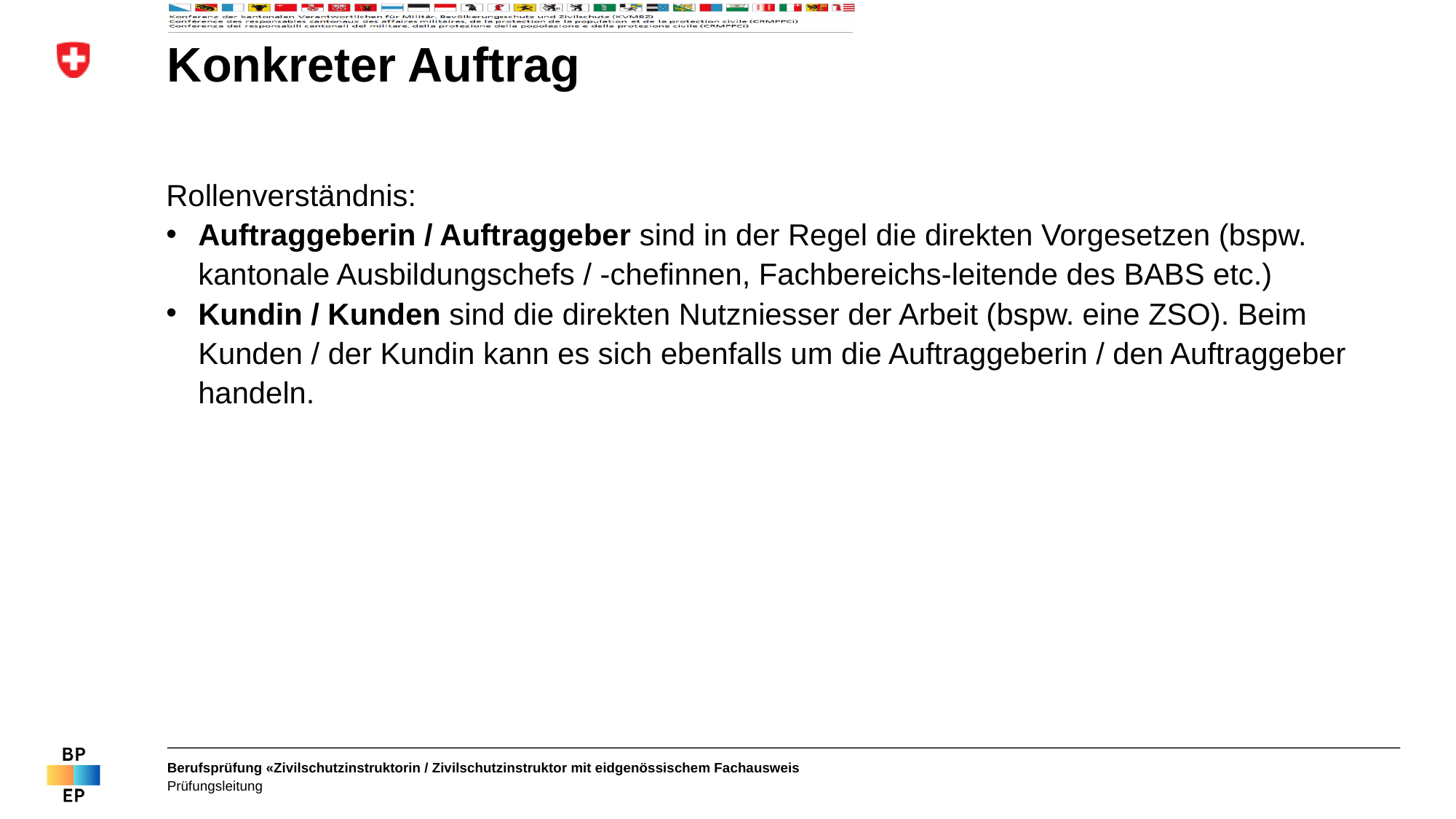

# Konkreter Auftrag
Rollenverständnis:
Auftraggeberin / Auftraggeber sind in der Regel die direkten Vorgesetzen (bspw. kantonale Ausbildungschefs / -chefinnen, Fachbereichs-leitende des BABS etc.)
Kundin / Kunden sind die direkten Nutzniesser der Arbeit (bspw. eine ZSO). Beim Kunden / der Kundin kann es sich ebenfalls um die Auftraggeberin / den Auftraggeber handeln.

Berufsprüfung «Zivilschutzinstruktorin / Zivilschutzinstruktor mit eidgenössischem Fachausweis
Prüfungsleitung